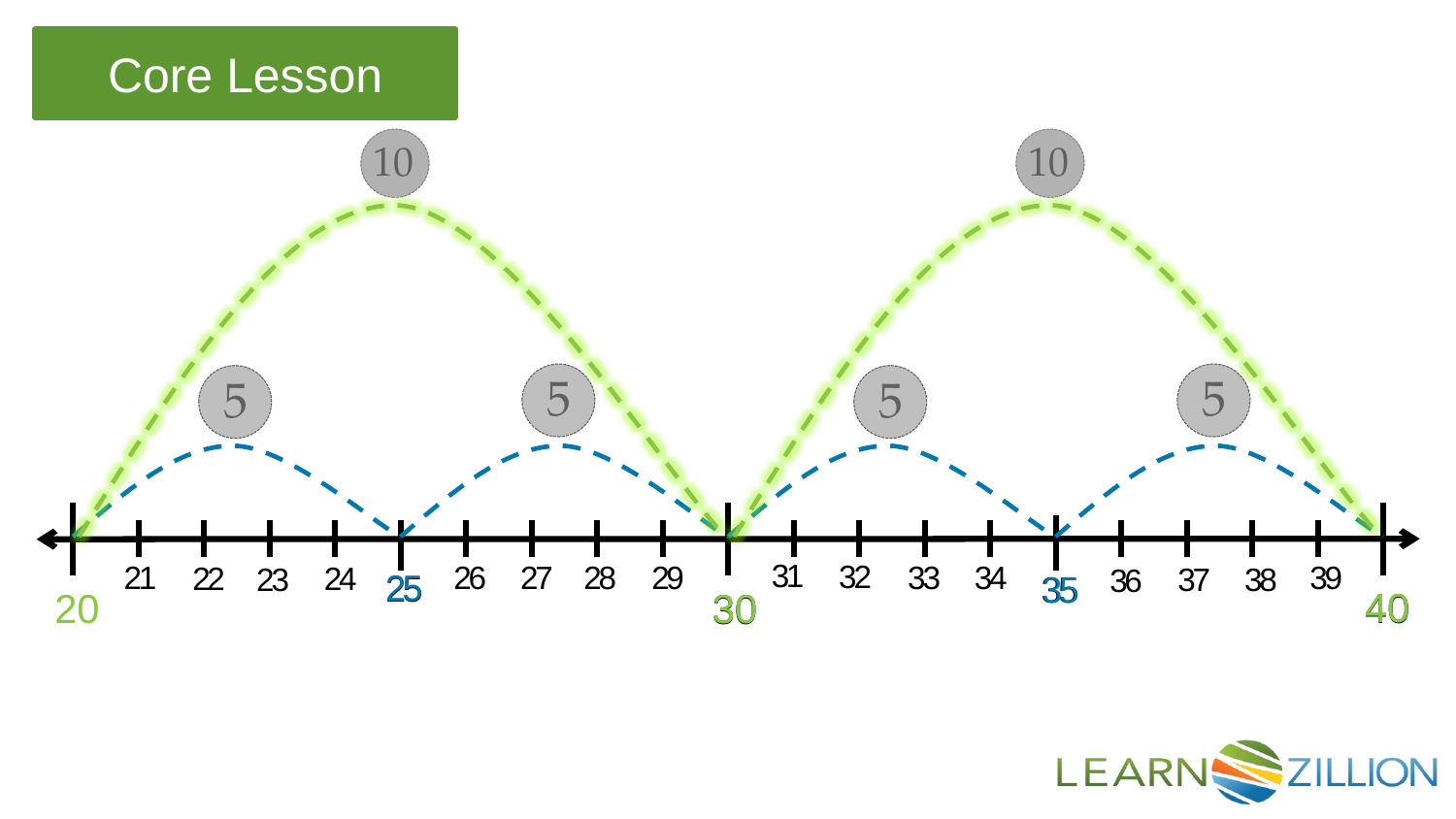

5
10
15
20
25
30
35
40
45
50
10

10

5

5

5

5

31
32
21
26
27
28
29
33
34
39
24
22
37
38
23
36
25
35
20
40
30
25
35
40
40
30
30